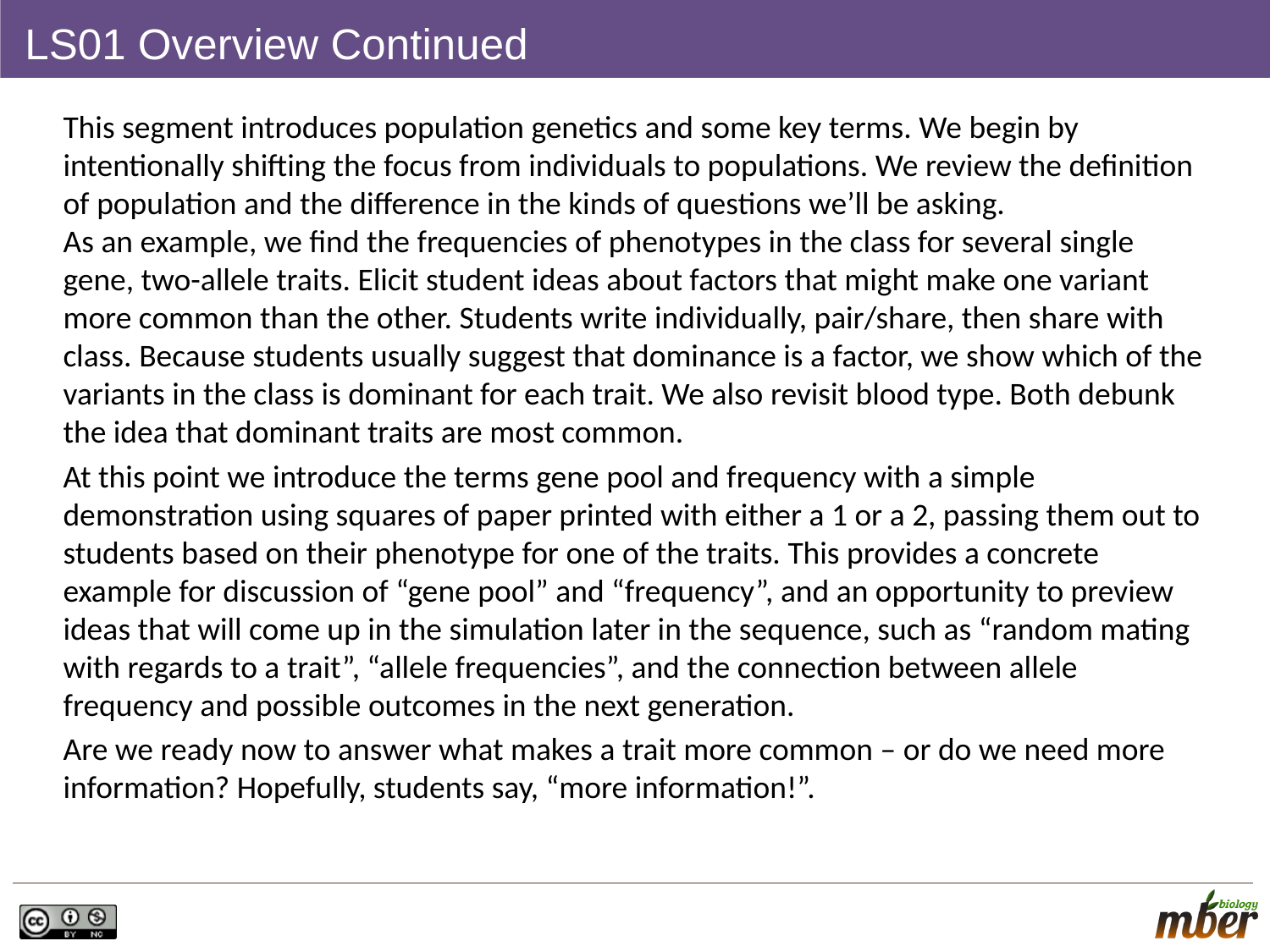

# LS01 Overview Continued
This segment introduces population genetics and some key terms. We begin by intentionally shifting the focus from individuals to populations. We review the definition of population and the difference in the kinds of questions we’ll be asking.
As an example, we find the frequencies of phenotypes in the class for several single gene, two-allele traits. Elicit student ideas about factors that might make one variant more common than the other. Students write individually, pair/share, then share with class. Because students usually suggest that dominance is a factor, we show which of the variants in the class is dominant for each trait. We also revisit blood type. Both debunk the idea that dominant traits are most common.
At this point we introduce the terms gene pool and frequency with a simple demonstration using squares of paper printed with either a 1 or a 2, passing them out to students based on their phenotype for one of the traits. This provides a concrete example for discussion of “gene pool” and “frequency”, and an opportunity to preview ideas that will come up in the simulation later in the sequence, such as “random mating with regards to a trait”, “allele frequencies”, and the connection between allele frequency and possible outcomes in the next generation.
Are we ready now to answer what makes a trait more common – or do we need more information? Hopefully, students say, “more information!”.